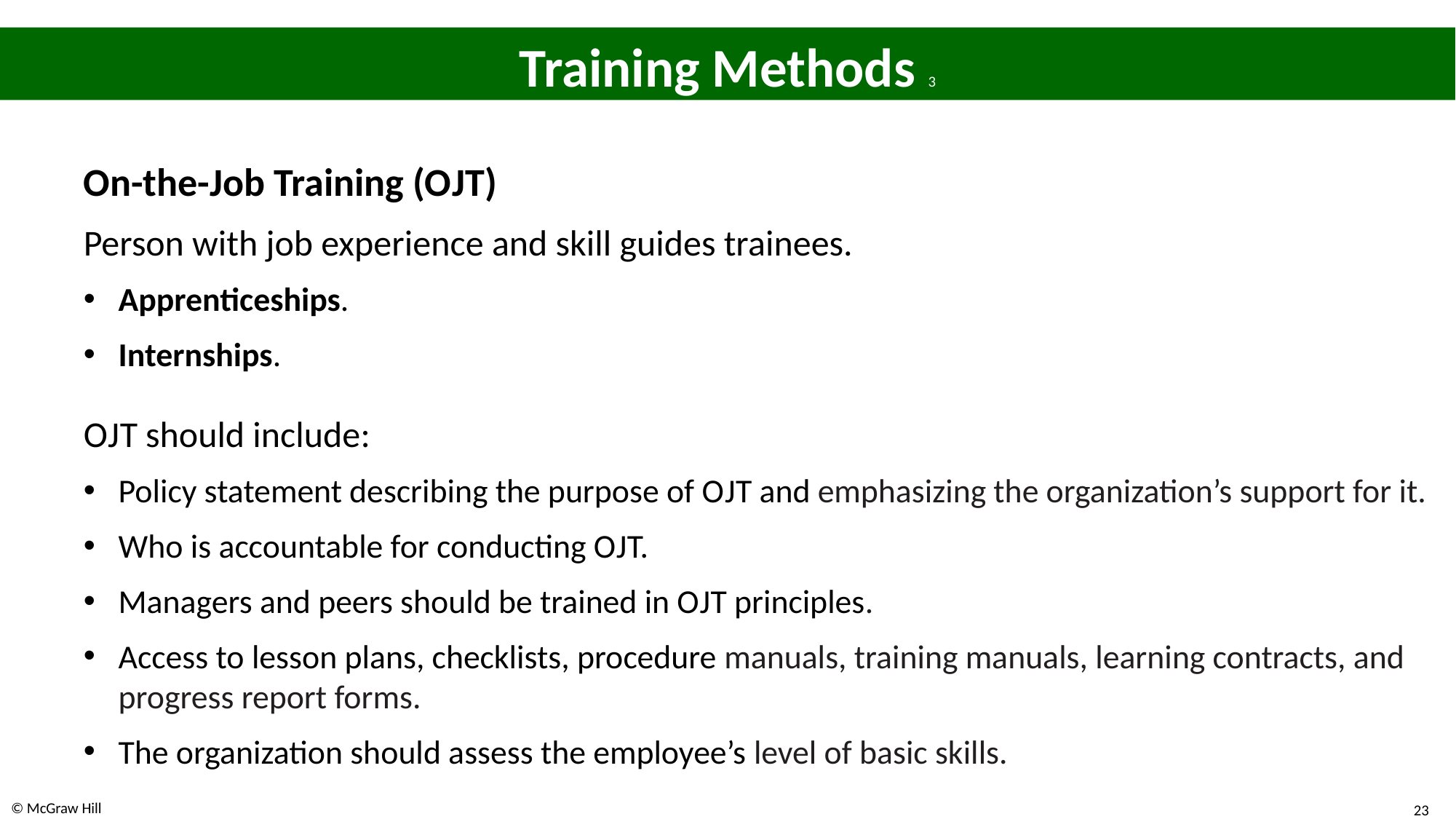

# Training Methods 3
On-the-Job Training (O J T)
Person with job experience and skill guides trainees.
Apprenticeships.
Internships.
O J T should include:
Policy statement describing the purpose of O J T and emphasizing the organization’s support for it.
Who is accountable for conducting O J T.
Managers and peers should be trained in O J T principles.
Access to lesson plans, checklists, procedure manuals, training manuals, learning contracts, and progress report forms.
The organization should assess the employee’s level of basic skills.